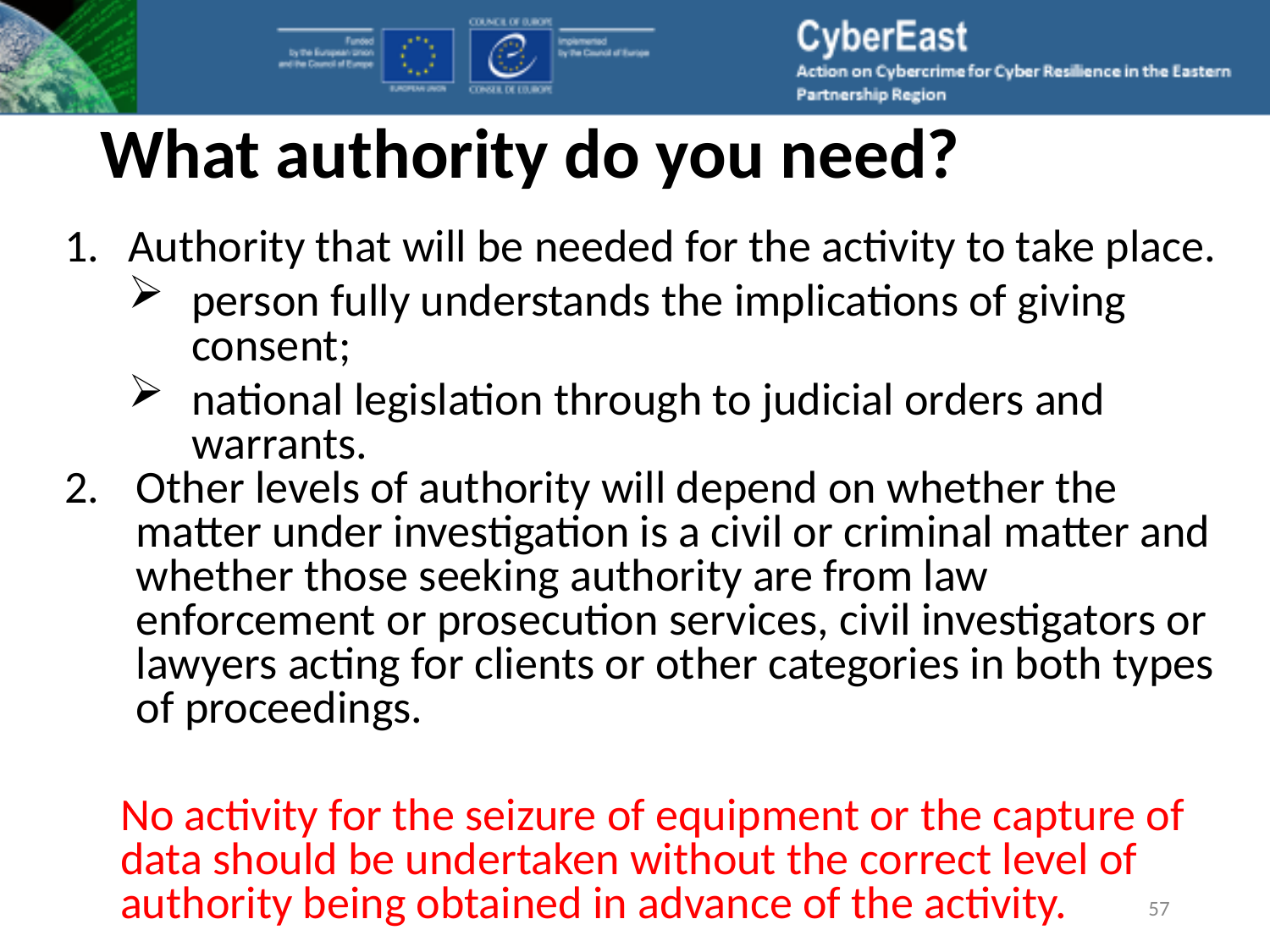

# What authority do you need?
Authority that will be needed for the activity to take place.
person fully understands the implications of giving     consent;
national legislation through to judicial orders and  warrants.
Other levels of authority will depend on whether the matter under investigation is a civil or criminal matter and whether those seeking authority are from law enforcement or prosecution services, civil investigators or lawyers acting for clients or other categories in both types of proceedings.

	No activity for the seizure of equipment or the capture of data should be undertaken without the correct level of authority being obtained in advance of the activity.
57